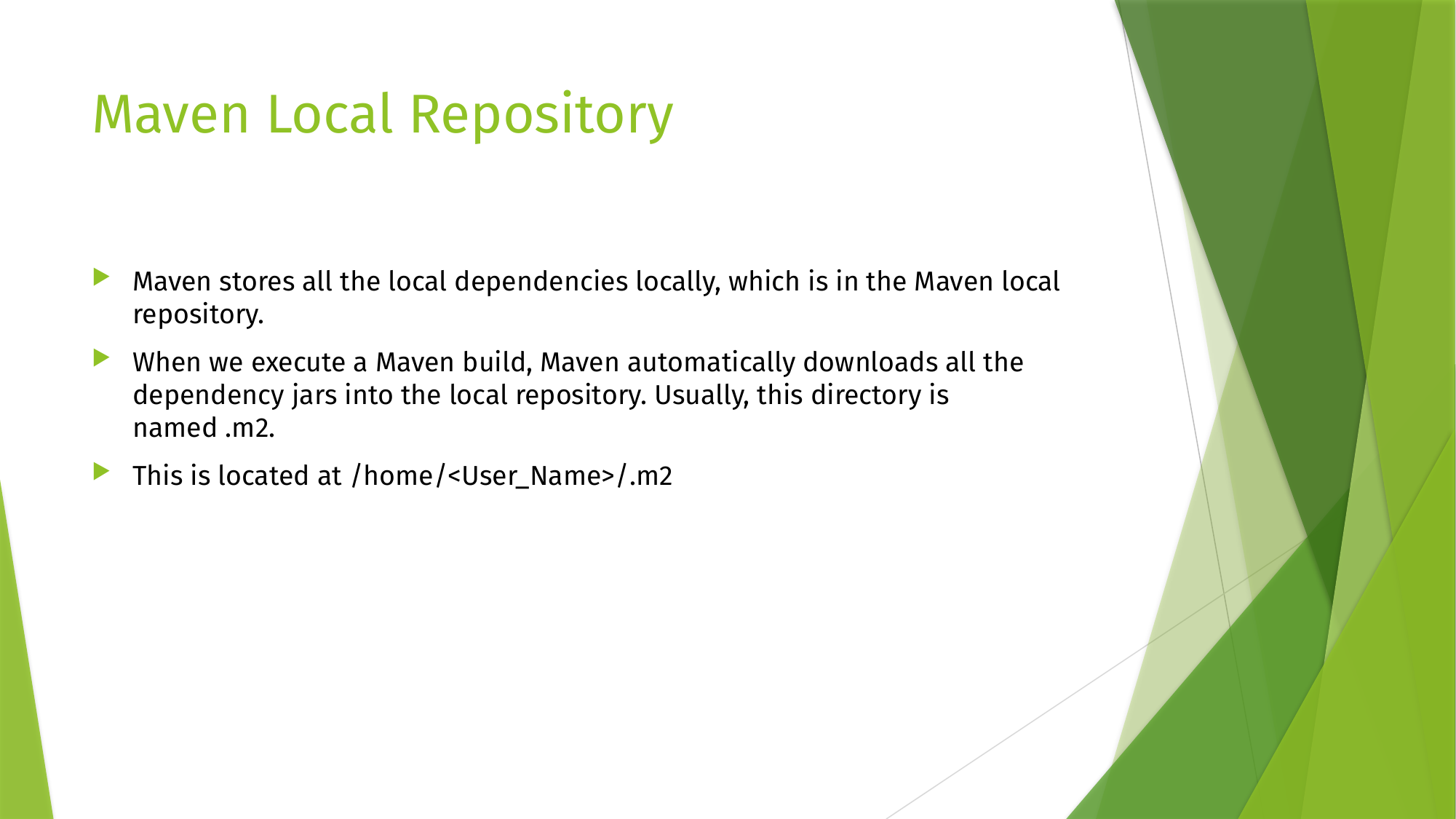

# Maven Local Repository
Maven stores all the local dependencies locally, which is in the Maven local repository.
When we execute a Maven build, Maven automatically downloads all the dependency jars into the local repository. Usually, this directory is named .m2.
This is located at /home/<User_Name>/.m2